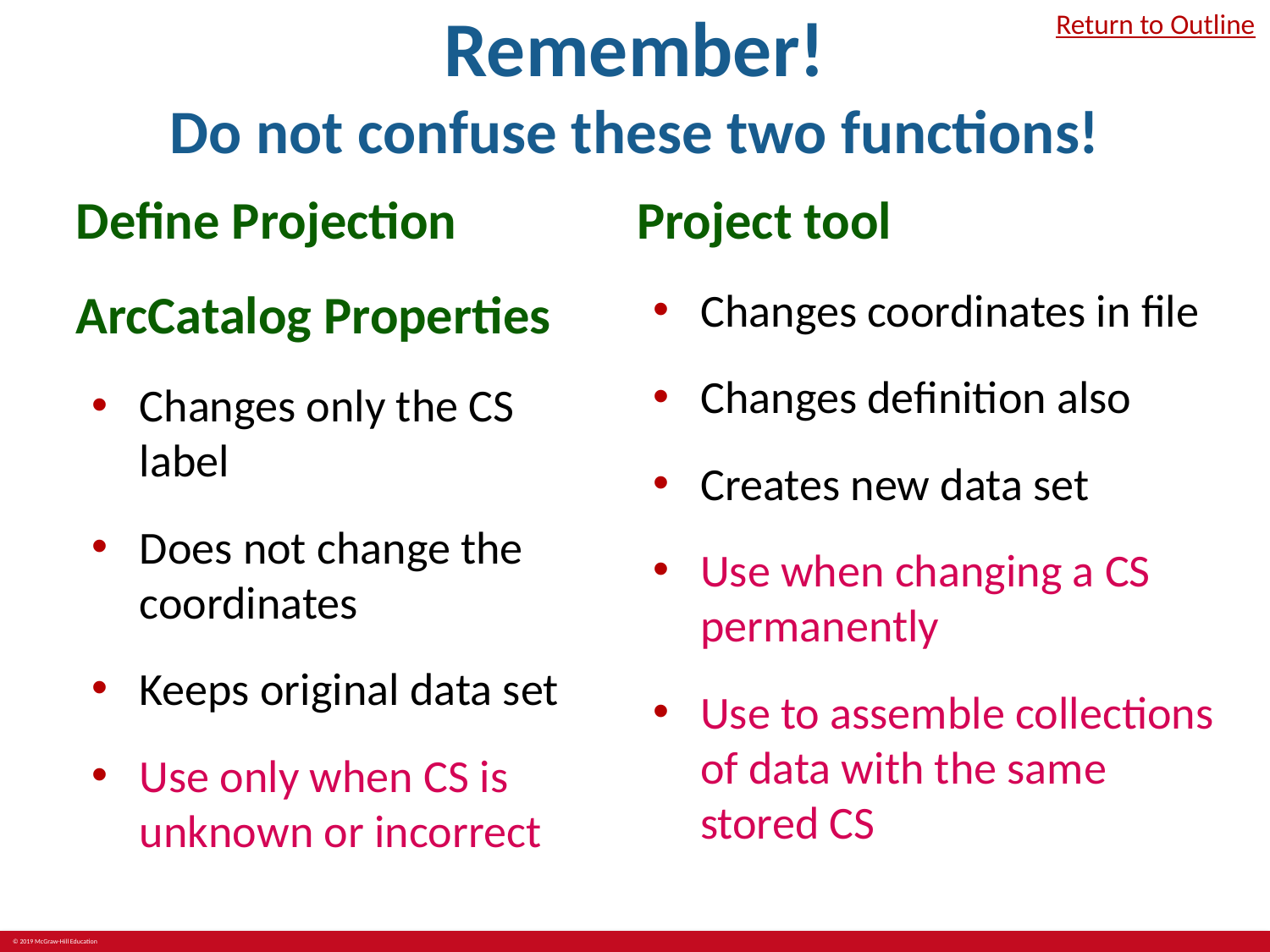

# Remember! Do not confuse these two functions!
Return to Outline
Define Projection
ArcCatalog Properties
Changes only the CS label
Does not change the coordinates
Keeps original data set
Use only when CS is unknown or incorrect
Project tool
Changes coordinates in file
Changes definition also
Creates new data set
Use when changing a CS permanently
Use to assemble collections of data with the same stored CS